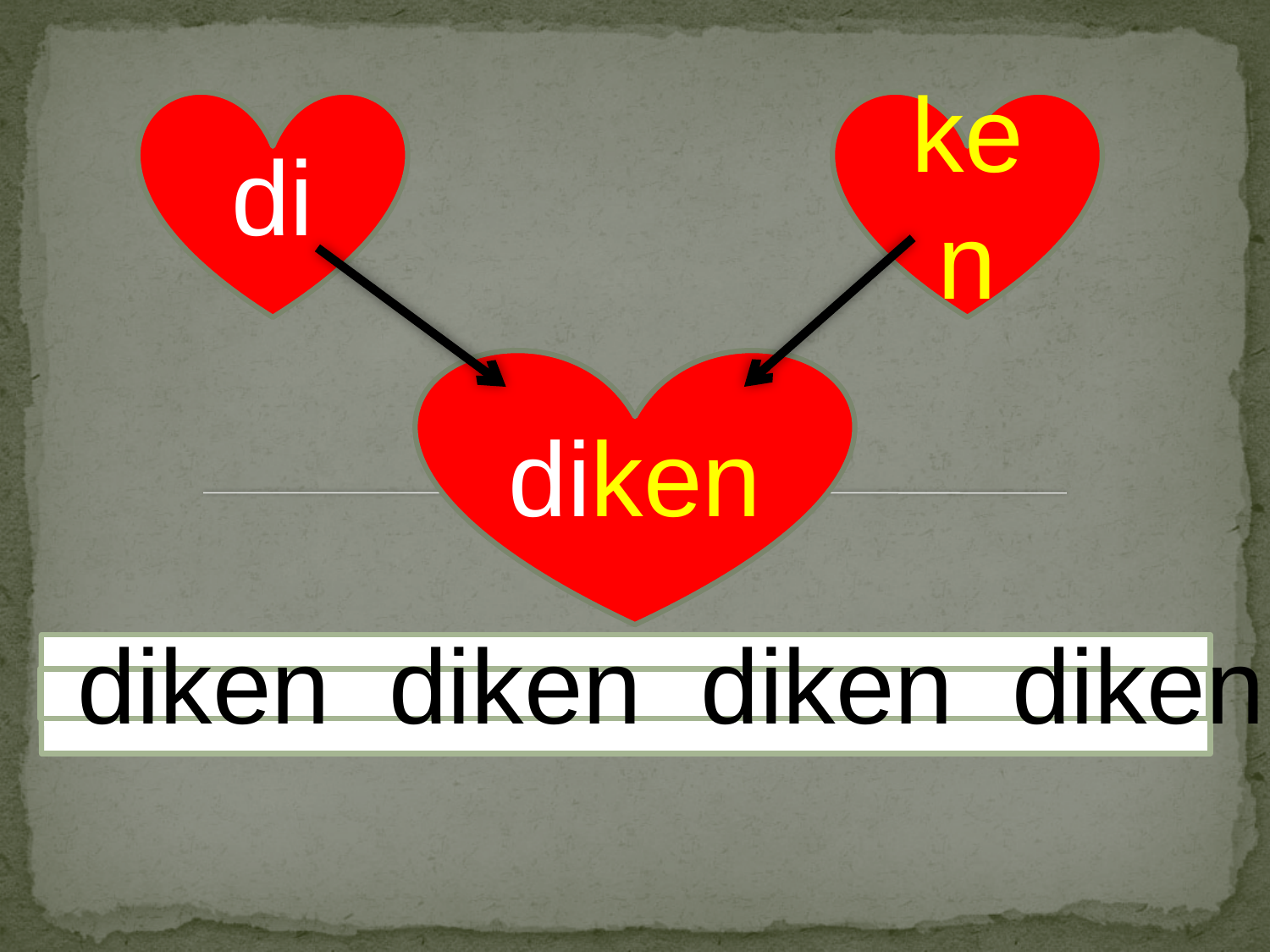

di
ken

diken

  diken  diken  diken  diken